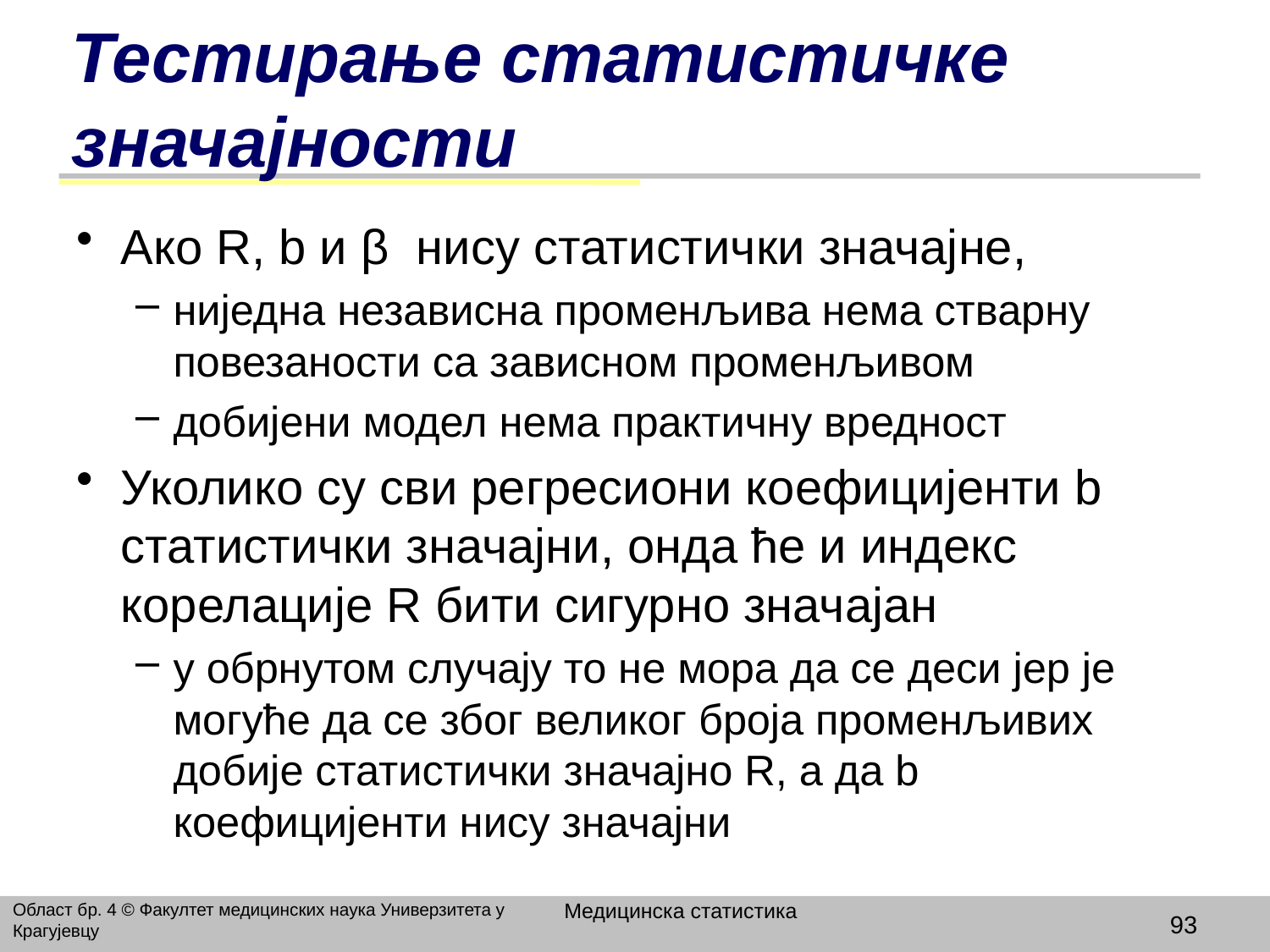

# Тестирање статистичке значајности
Ако R, b и β  нису статистички значајне,
ниједна независна променљива нема стварну повезаности са зависном променљивом
добијени модел нема практичну вредност
Уколико су сви регресиони коефицијенти b статистички значајни, онда ће и индекс корелације R бити сигурно значајан
у обрнутом случају то не мора да се деси јер је могуће да се због великог броја променљивих добије статистички значајно R, а да b коефицијенти нису значајни

Медицинска статистика
Област бр. 4 © Факултет медицинских наука Универзитета у Крагујевцу
93